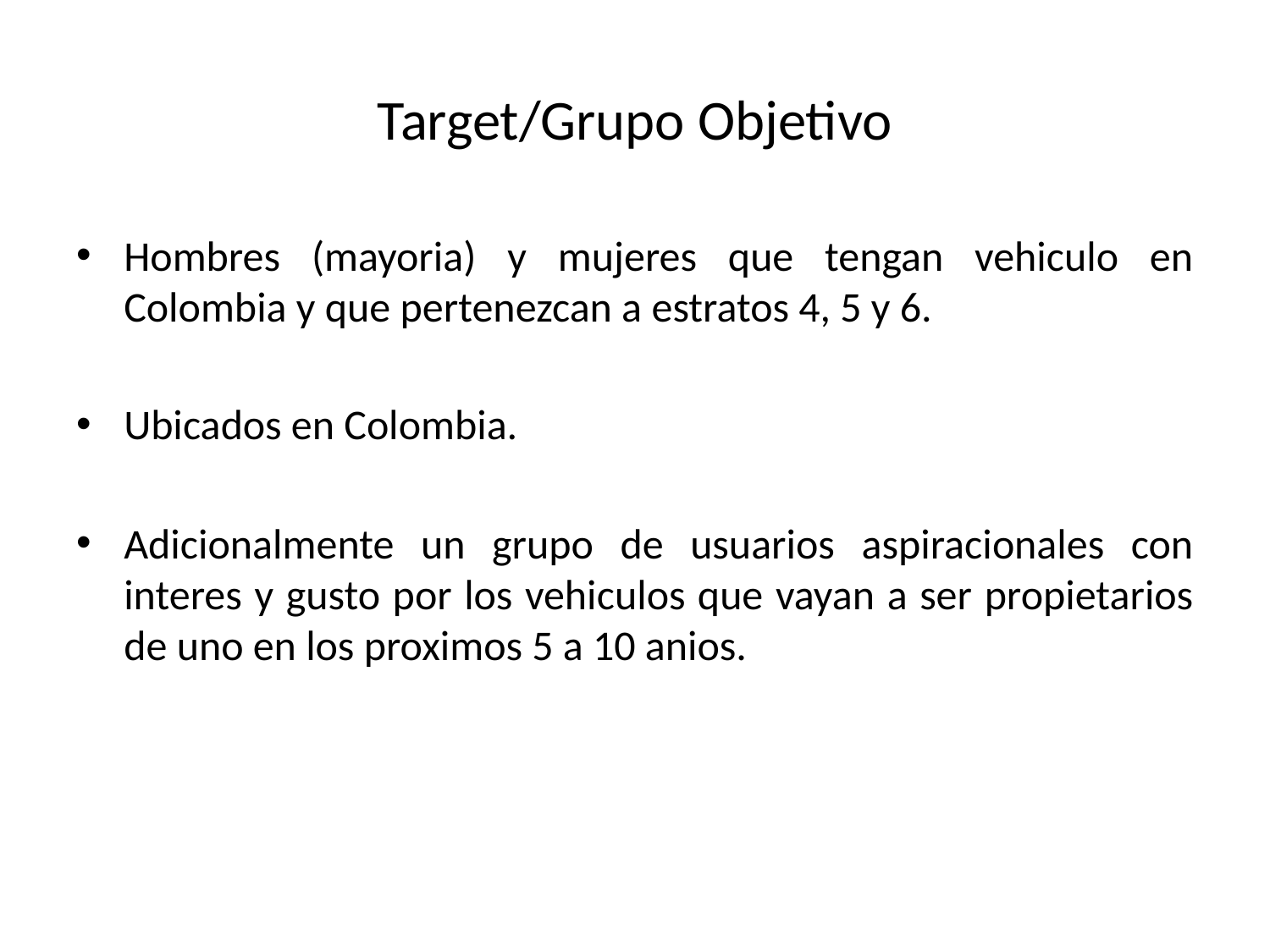

# Target/Grupo Objetivo
Hombres (mayoria) y mujeres que tengan vehiculo en Colombia y que pertenezcan a estratos 4, 5 y 6.

Ubicados en Colombia.

Adicionalmente un grupo de usuarios aspiracionales con interes y gusto por los vehiculos que vayan a ser propietarios de uno en los proximos 5 a 10 anios.